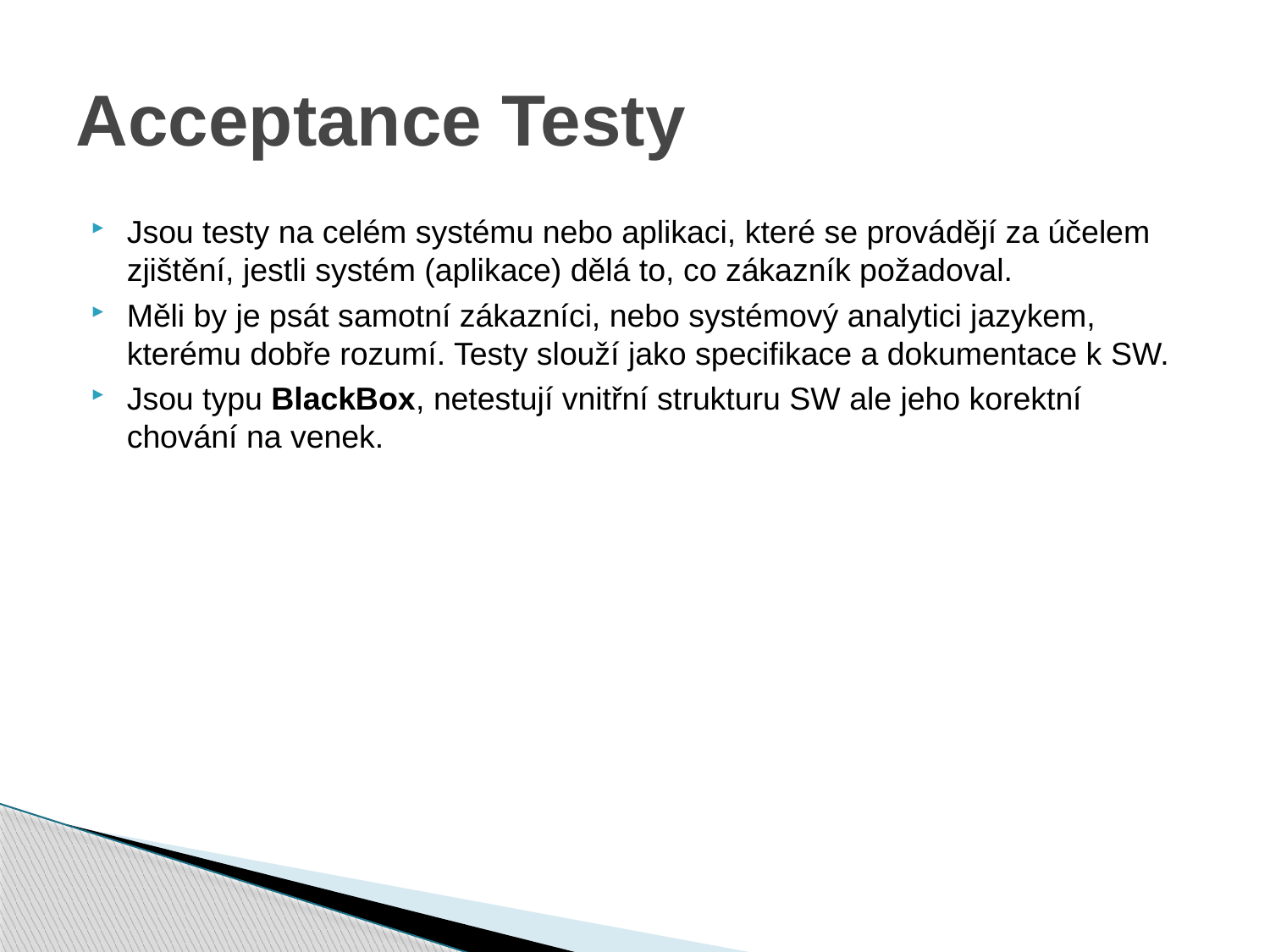

# Acceptance Testy
Jsou testy na celém systému nebo aplikaci, které se provádějí za účelem zjištění, jestli systém (aplikace) dělá to, co zákazník požadoval.
Měli by je psát samotní zákazníci, nebo systémový analytici jazykem, kterému dobře rozumí. Testy slouží jako specifikace a dokumentace k SW.
Jsou typu BlackBox, netestují vnitřní strukturu SW ale jeho korektní chování na venek.